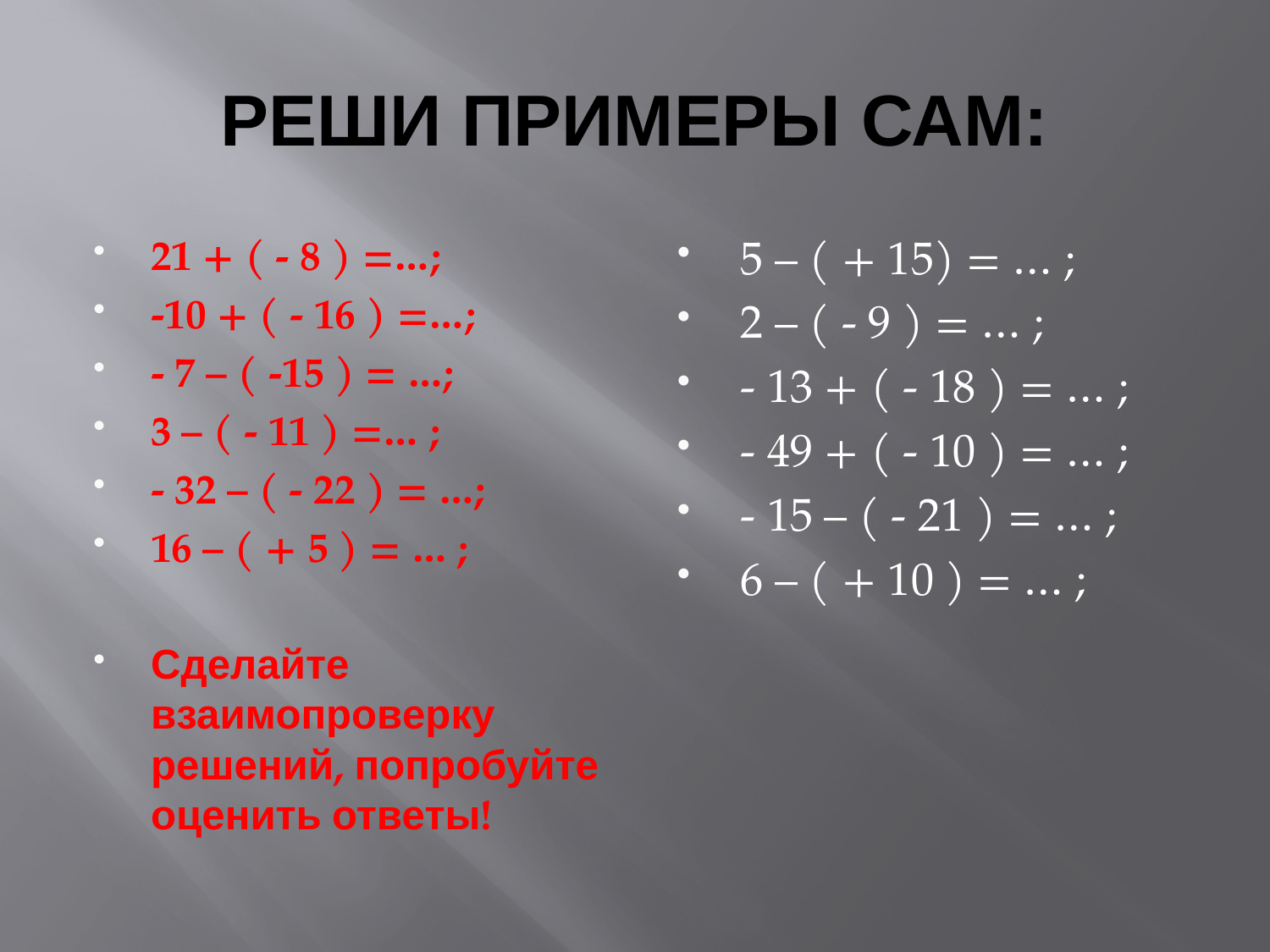

# РЕШИ ПРИМЕРЫ САМ:
21 + ( - 8 ) =…;
-10 + ( - 16 ) =…;
- 7 – ( -15 ) = …;
3 – ( - 11 ) =… ;
- 32 – ( - 22 ) = …;
16 – ( + 5 ) = … ;

Сделайте взаимопроверку решений, попробуйте оценить ответы!
5 – ( + 15) = … ;
2 – ( - 9 ) = … ;
- 13 + ( - 18 ) = … ;
- 49 + ( - 10 ) = … ;
- 15 – ( - 21 ) = … ;
6 – ( + 10 ) = … ;